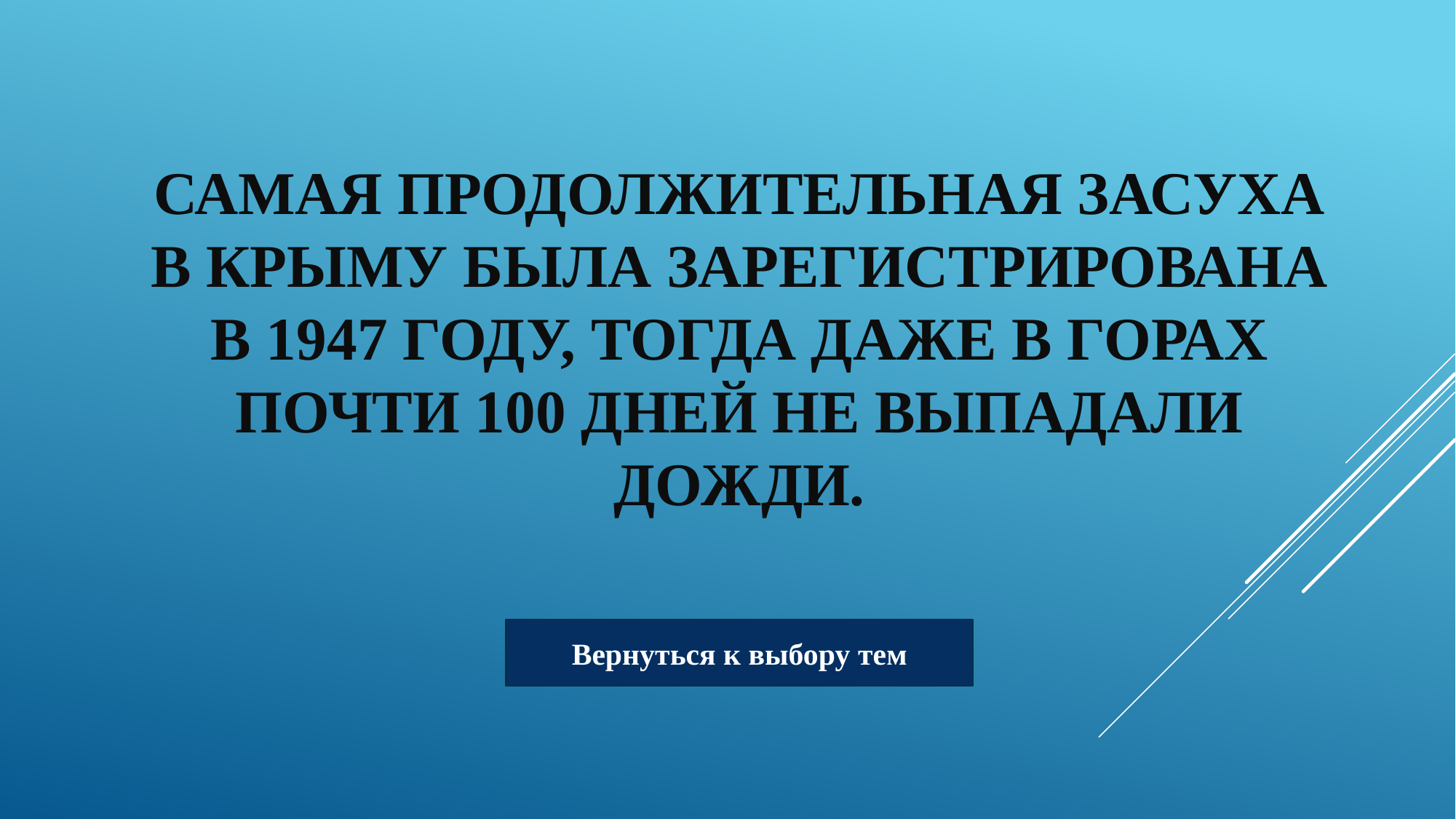

# Самая продолжительная засуха в Крыму была зарегистрирована в 1947 году, тогда даже в горах почти 100 дней не выпадали дожди.